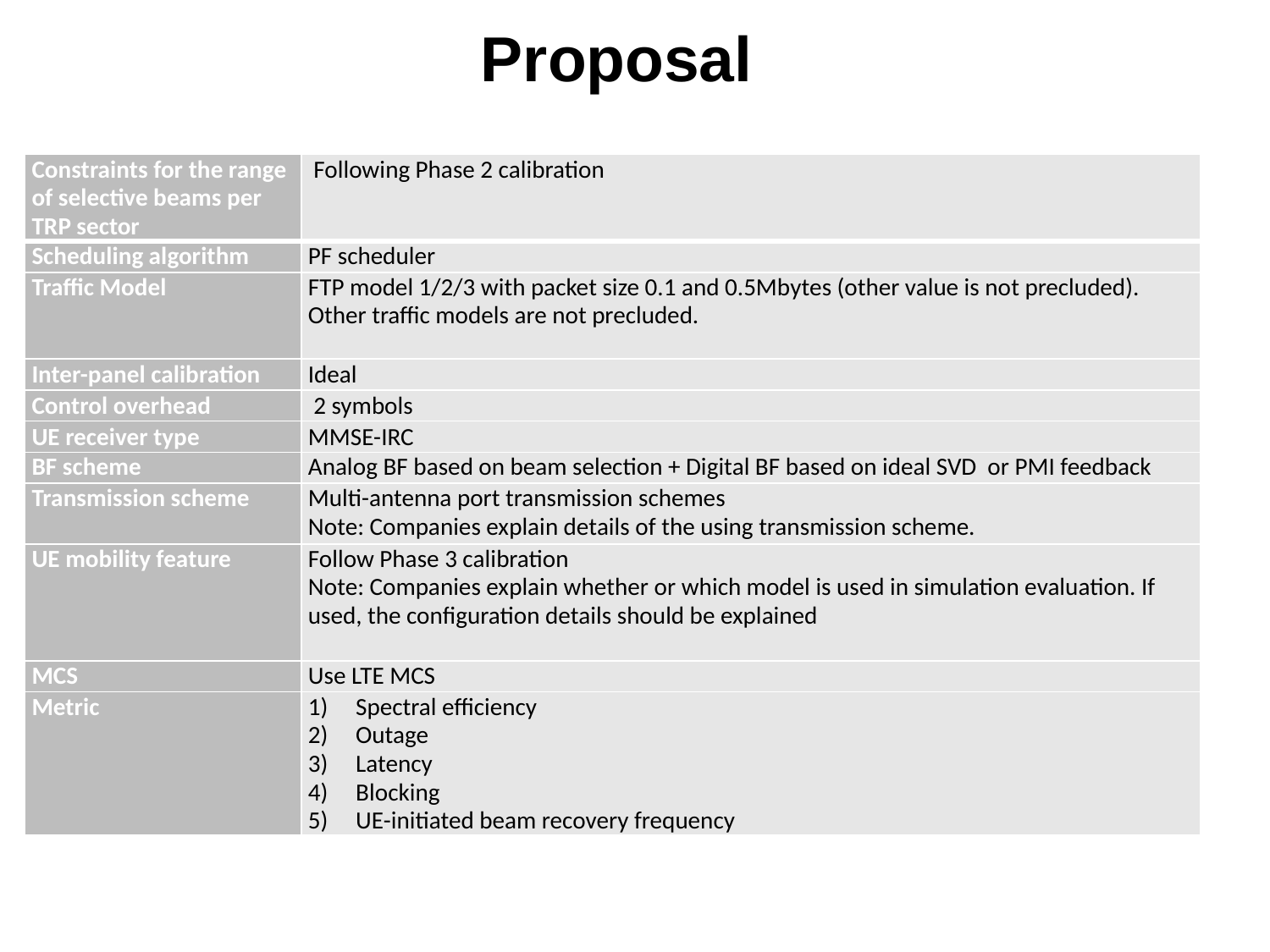

# Proposal
| Constraints for the range of selective beams per TRP sector | Following Phase 2 calibration |
| --- | --- |
| Scheduling algorithm | PF scheduler |
| Traffic Model | FTP model 1/2/3 with packet size 0.1 and 0.5Mbytes (other value is not precluded). Other traffic models are not precluded. |
| Inter-panel calibration | Ideal |
| Control overhead | 2 symbols |
| UE receiver type | MMSE-IRC |
| BF scheme | Analog BF based on beam selection + Digital BF based on ideal SVD or PMI feedback |
| Transmission scheme | Multi-antenna port transmission schemes Note: Companies explain details of the using transmission scheme. |
| UE mobility feature | Follow Phase 3 calibration  Note: Companies explain whether or which model is used in simulation evaluation. If used, the configuration details should be explained |
| MCS | Use LTE MCS |
| Metric | Spectral efficiency Outage Latency Blocking UE-initiated beam recovery frequency |